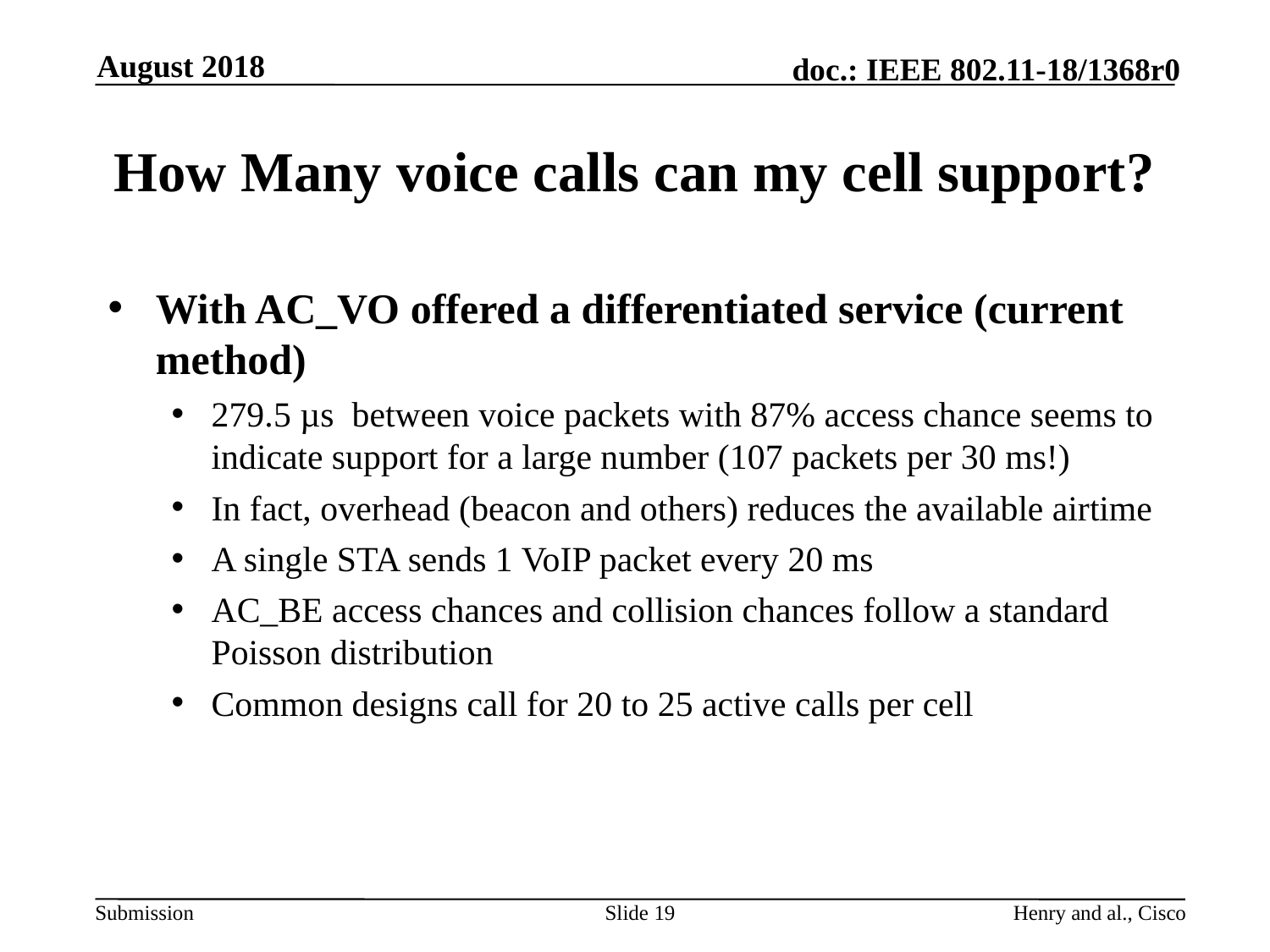

August 2018
# How Many voice calls can my cell support?
With AC_VO offered a differentiated service (current method)
279.5 µs  between voice packets with 87% access chance seems to indicate support for a large number (107 packets per 30 ms!)
In fact, overhead (beacon and others) reduces the available airtime
A single STA sends 1 VoIP packet every 20 ms
AC_BE access chances and collision chances follow a standard Poisson distribution
Common designs call for 20 to 25 active calls per cell
Slide 19
Henry and al., Cisco